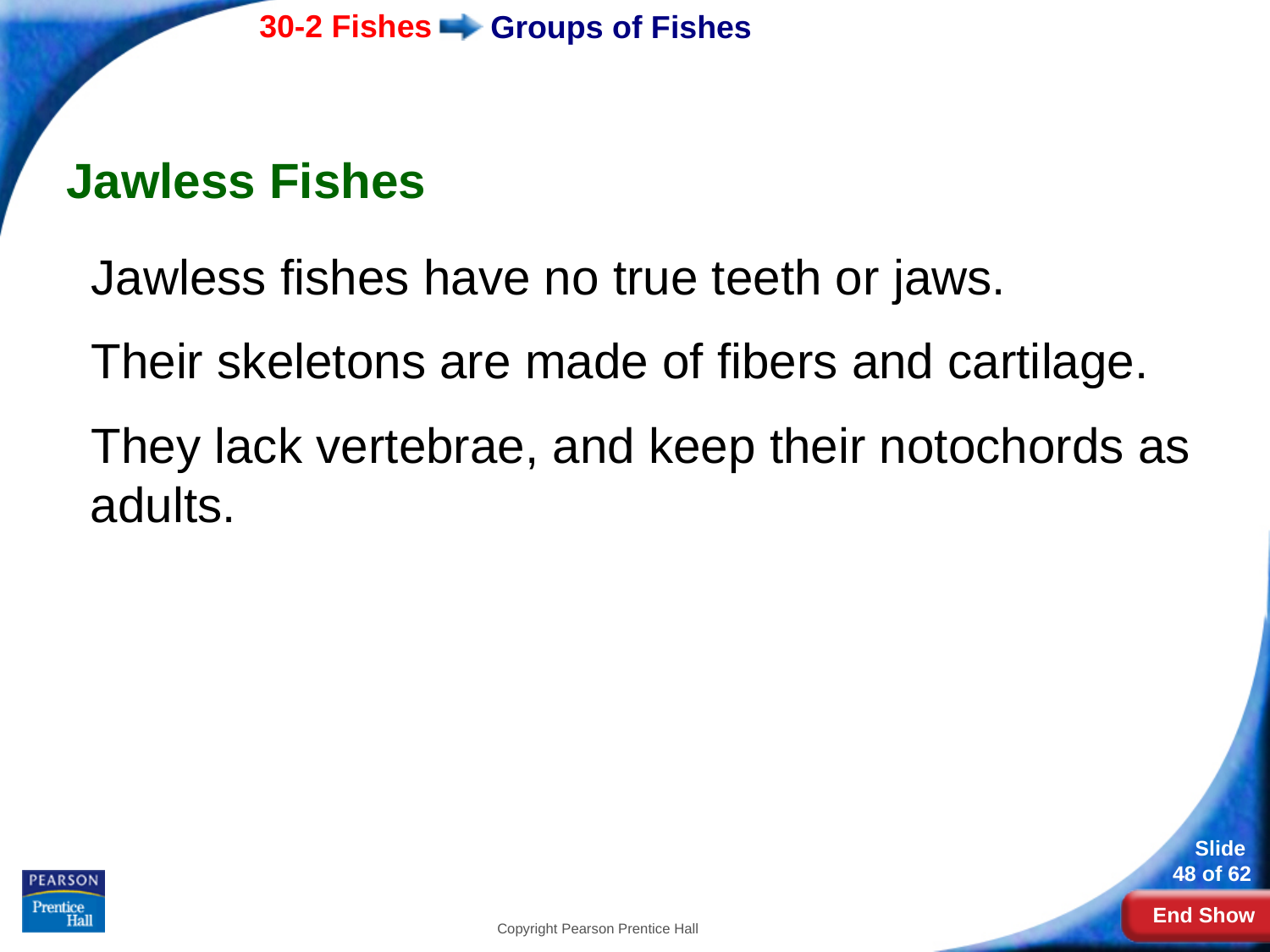

# Groups of Fishes
Jawless Fishes
Jawless fishes have no true teeth or jaws.
Their skeletons are made of fibers and cartilage.
They lack vertebrae, and keep their notochords as adults.
Copyright Pearson Prentice Hall